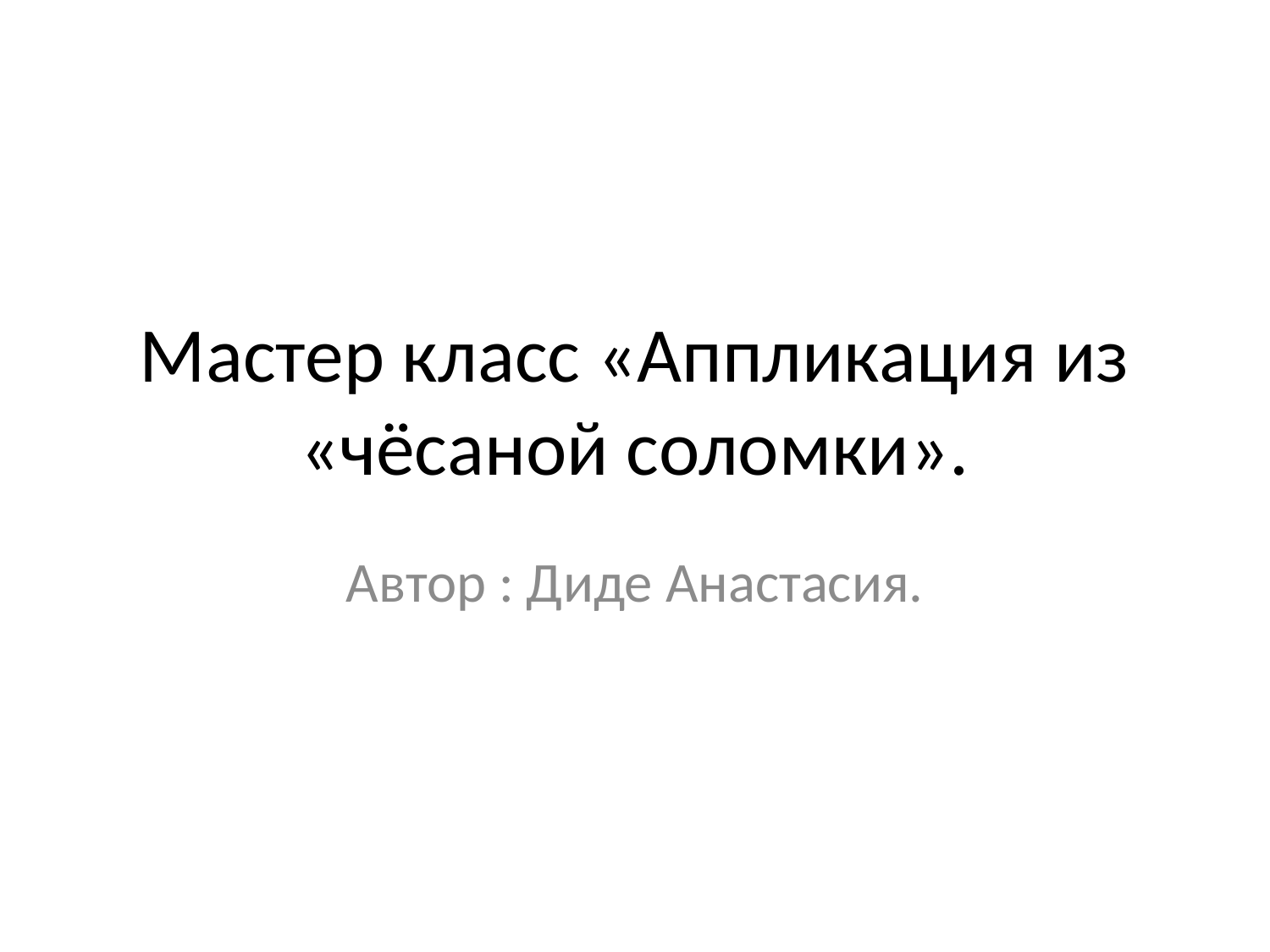

# Мастер класс «Аппликация из «чёсаной соломки».
Автор : Диде Анастасия.